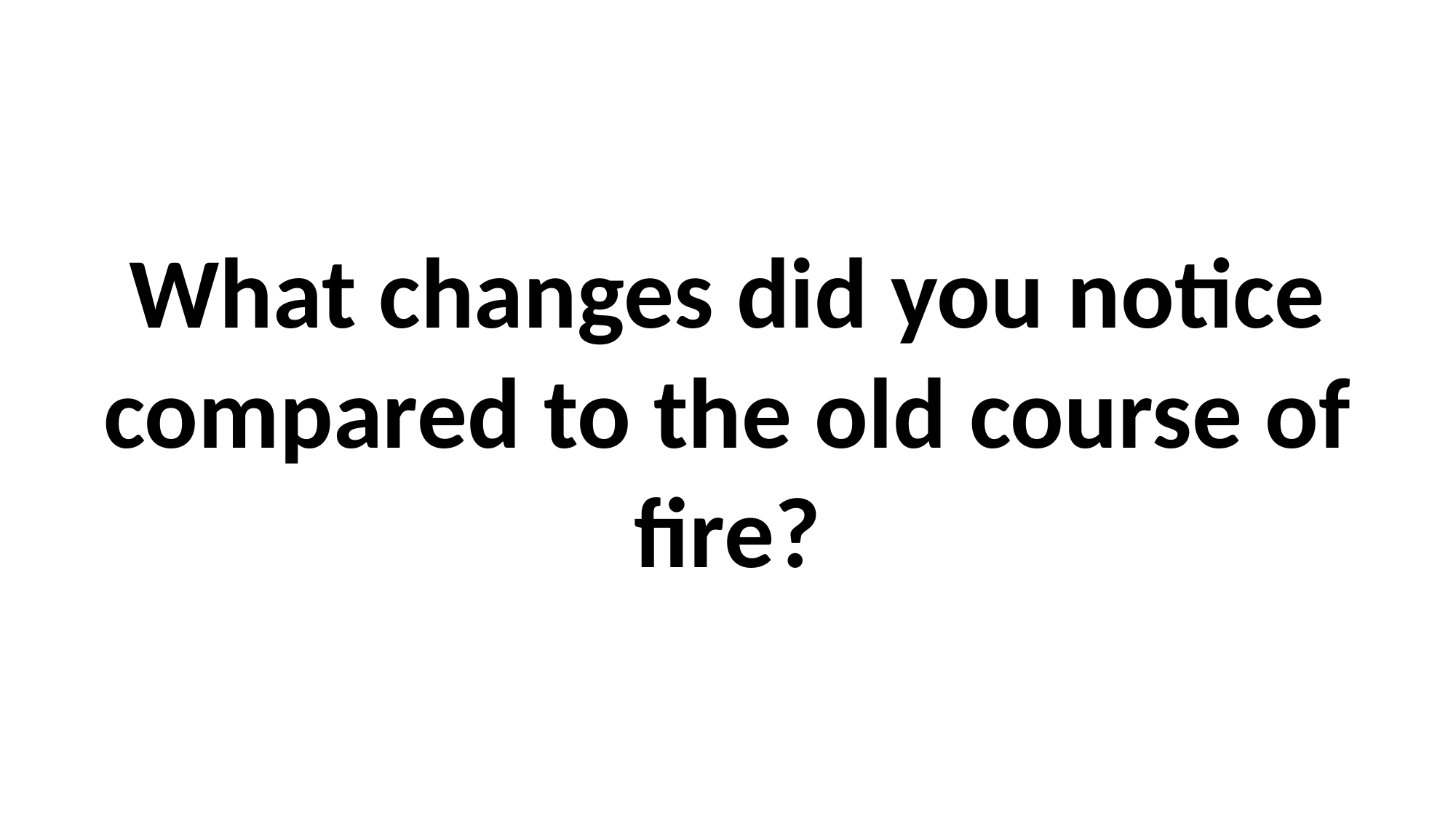

What changes did you notice compared to the old course of fire?